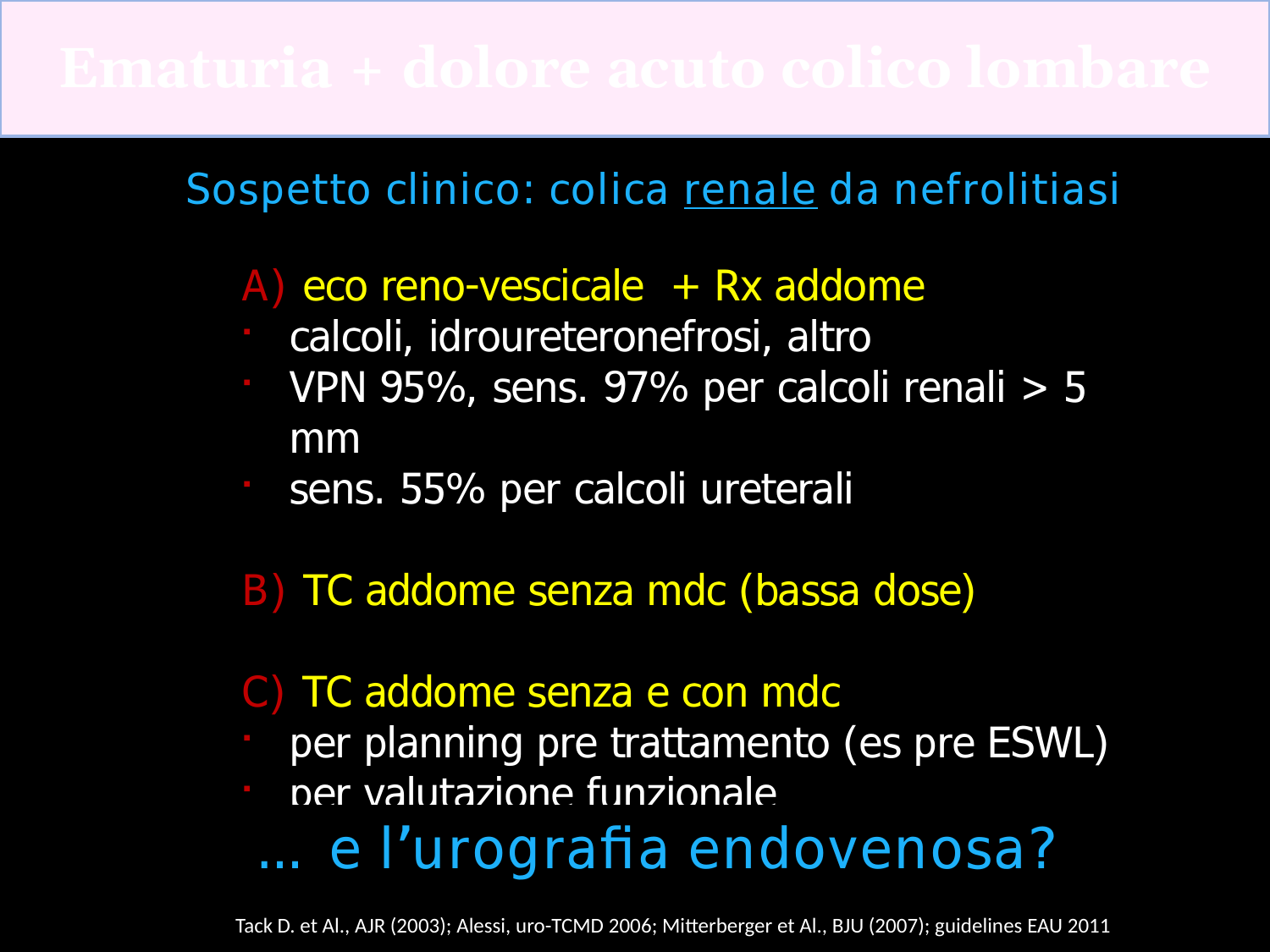

Ematuria + dolore acuto colico lombare
Sospetto clinico: colica renale da nefrolitiasi
A) eco reno-vescicale  + Rx addome
calcoli, idroureteronefrosi, altro
VPN 95%, sens. 97% per calcoli renali > 5 mm
sens. 55% per calcoli ureterali

B) TC addome senza mdc (bassa dose)

C) TC addome senza e con mdc
per planning pre trattamento (es pre ESWL)
per valutazione funzionale
sospetto di complicanze
… e l’urografia endovenosa?
Tack D. et Al., AJR (2003); Alessi, uro-TCMD 2006; Mitterberger et Al., BJU (2007); guidelines EAU 2011